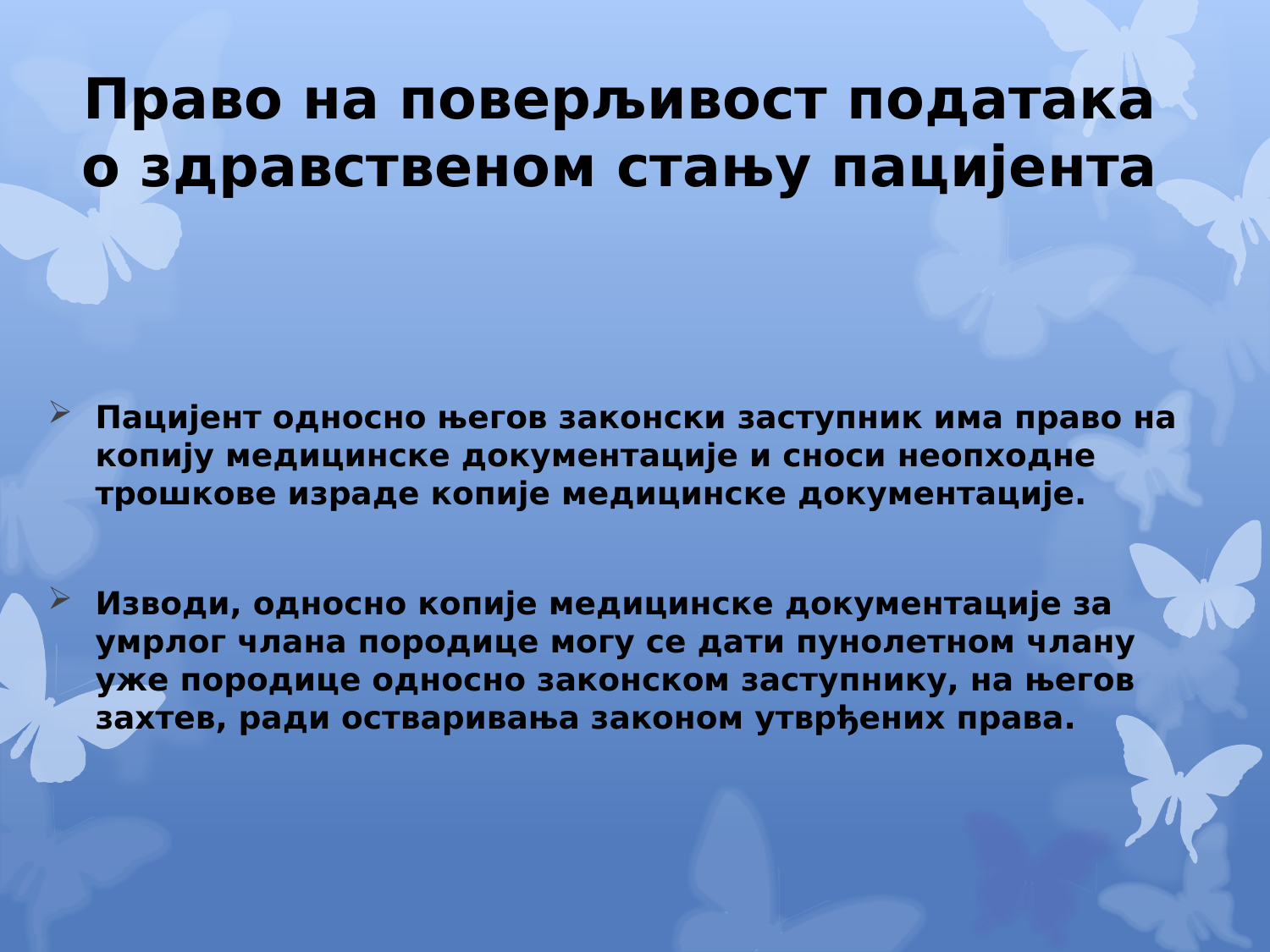

# Право на поверљивост података о здравственом стању пацијента
Пацијент односно његов законски заступник има право на копију медицинске документације и сноси неопходне трошкове израде копије медицинске документације.

Изводи, односно копије медицинске документације за умрлог члана породице могу се дати пунолетном члану уже породице односно законском заступнику, на његов захтев, ради остваривања законом утврђених права.